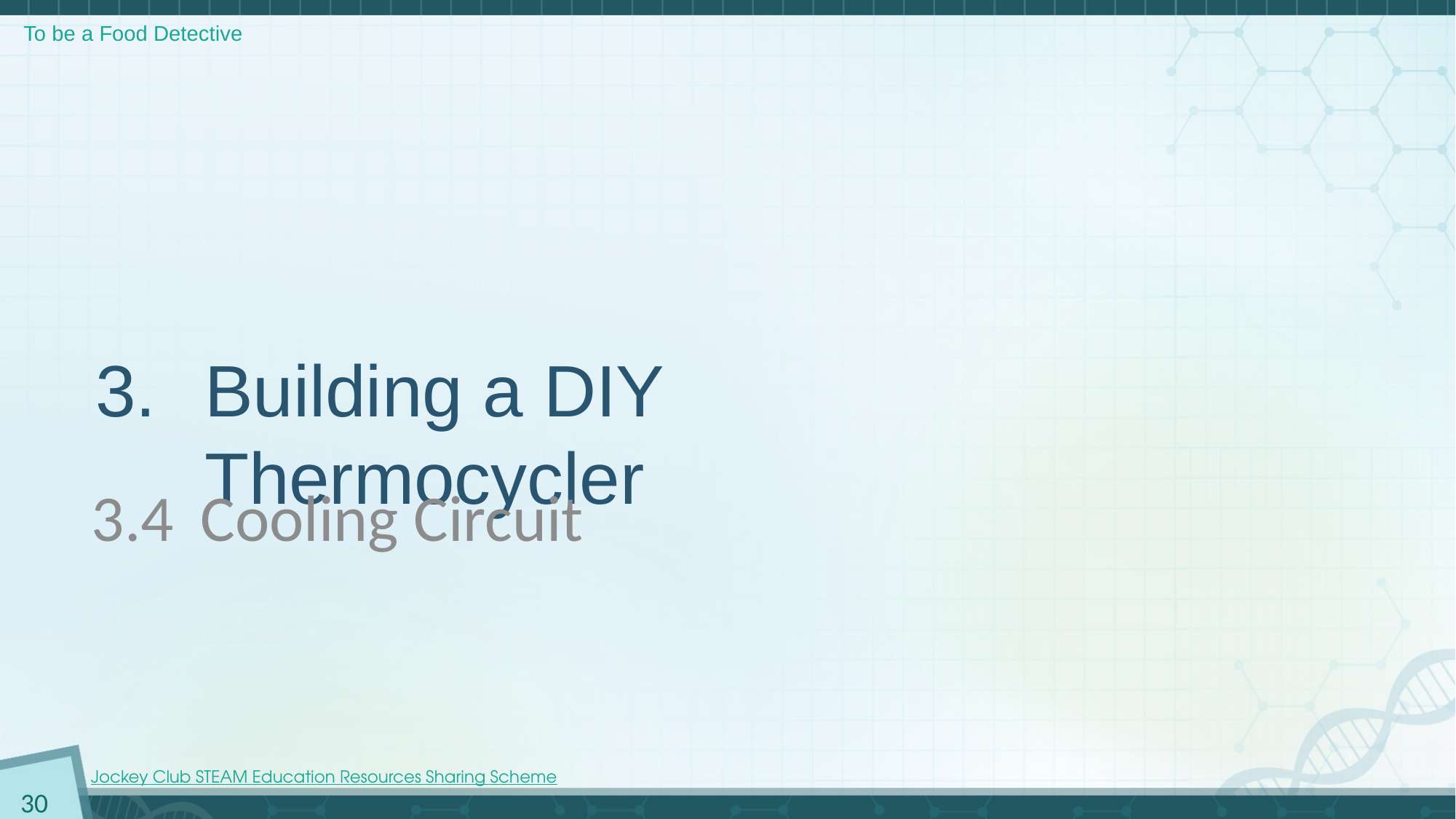

Building a DIY Thermocycler
3.4	Cooling Circuit
30